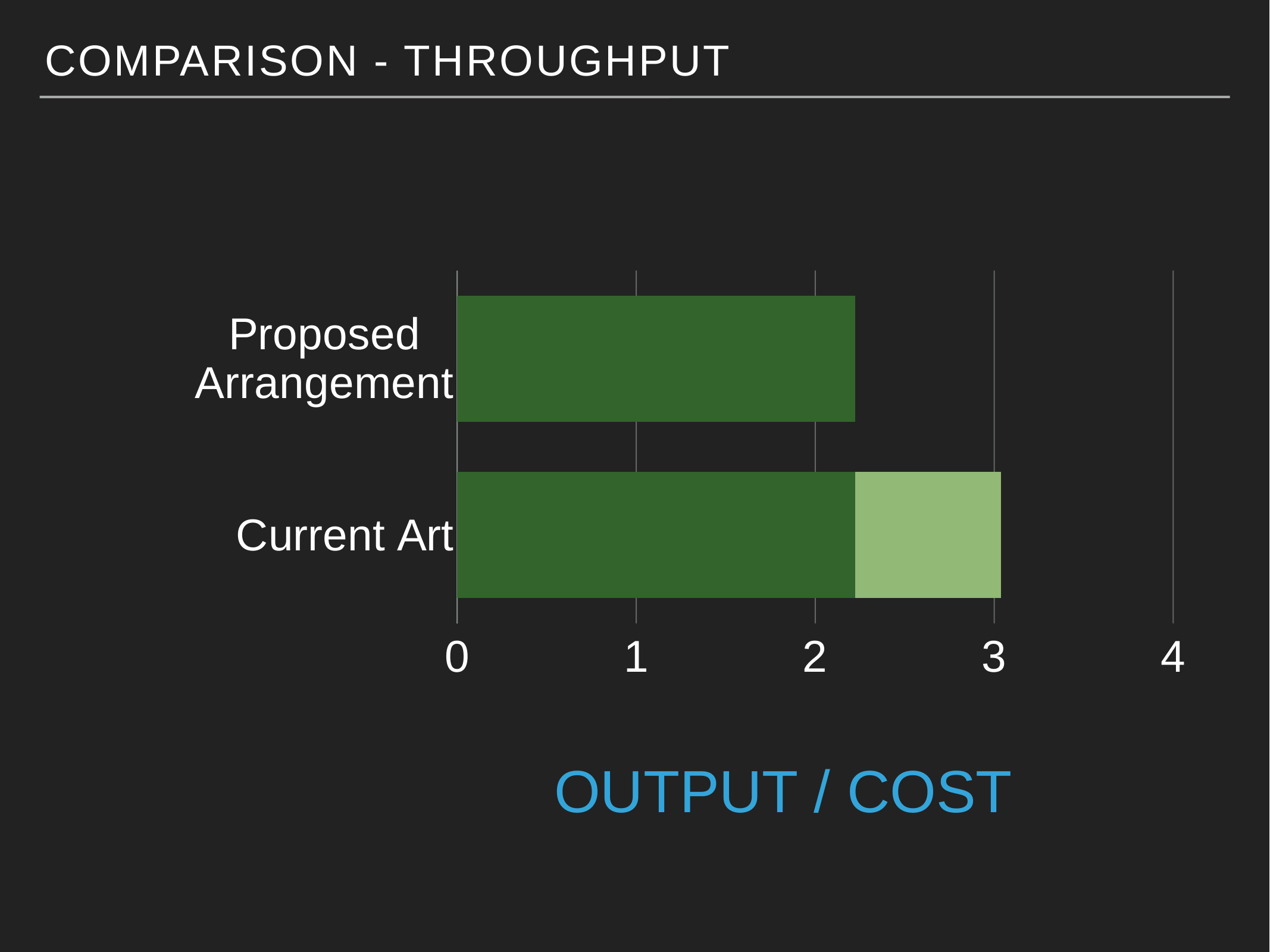

Comparison - throughput

### Chart

| Category | Region 1 | Region 2 |
|---|---|---|
| Proposed Arrangement | 2.22222 | 0.0 |
| Current Art | 2.22222 | 0.815752 |
# OUTPUT / COST